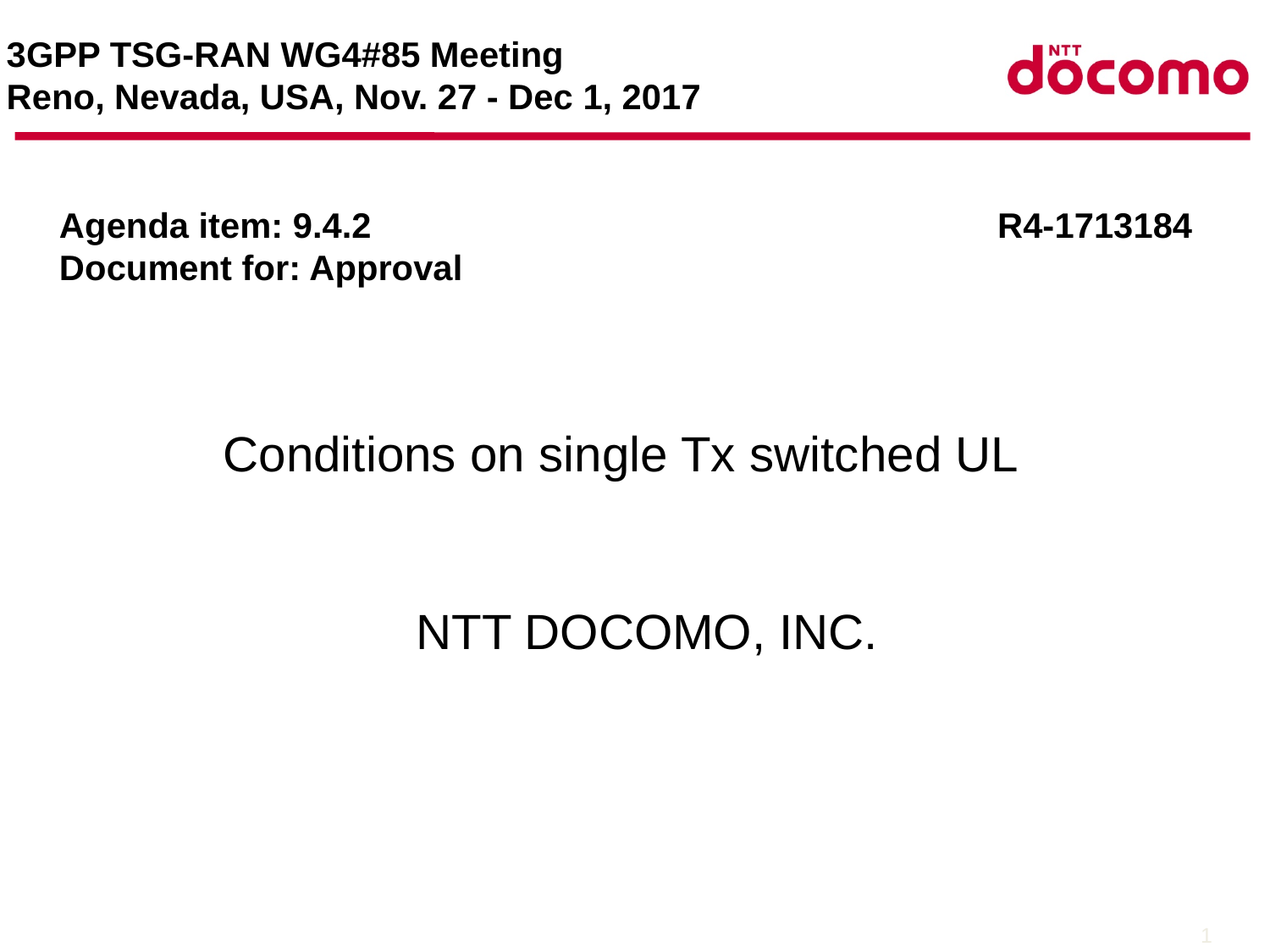

3GPP TSG-RAN WG4#85 Meeting
Reno, Nevada, USA, Nov. 27 - Dec 1, 2017
Agenda item: 9.4.2
Document for: Approval
R4-1713184
# Conditions on single Tx switched UL
NTT DOCOMO, INC.